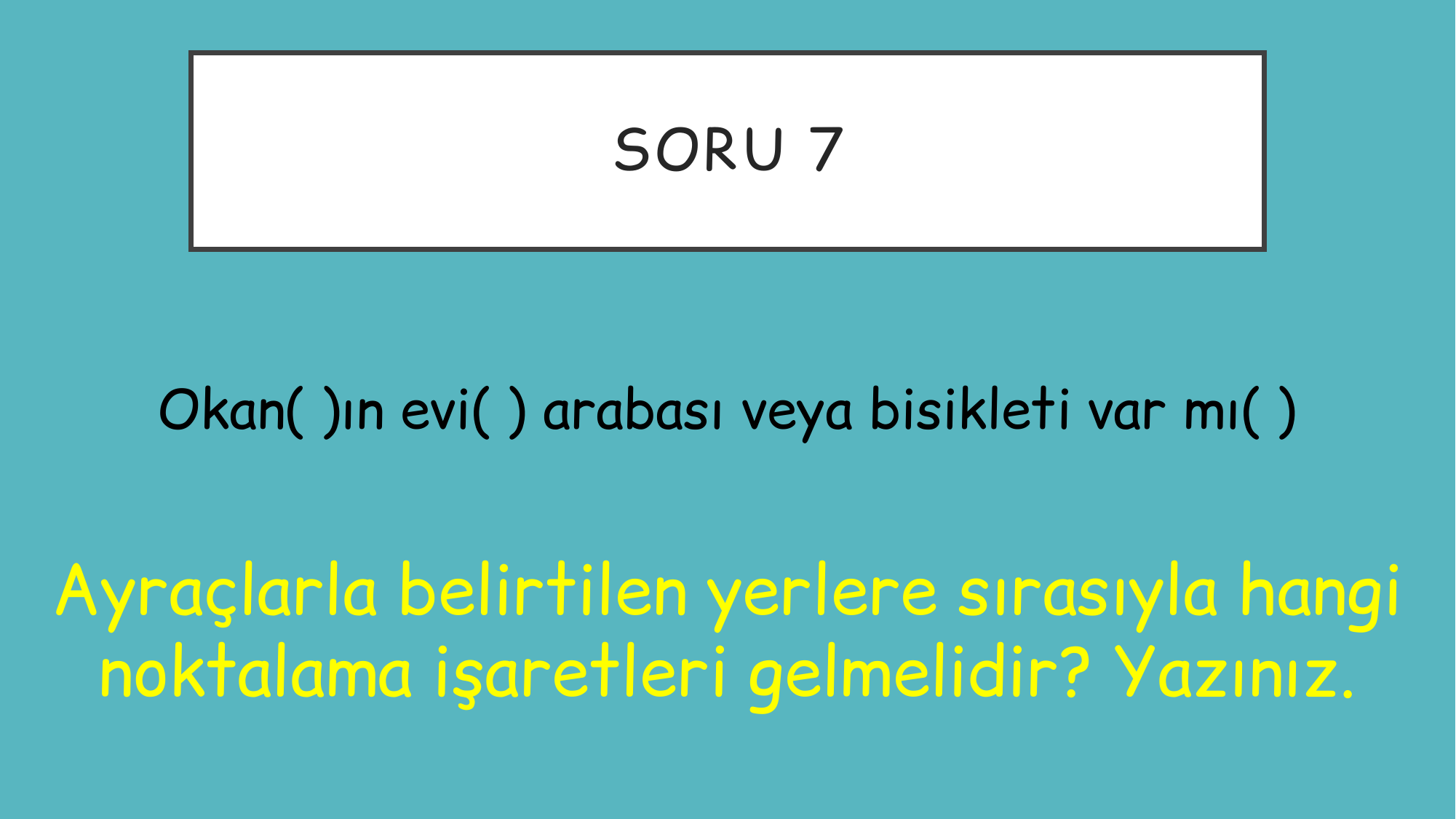

# Soru 7
Okan( )ın evi( ) arabası veya bisikleti var mı( )

Ayraçlarla belirtilen yerlere sırasıyla hangi noktalama işaretleri gelmelidir? Yazınız.